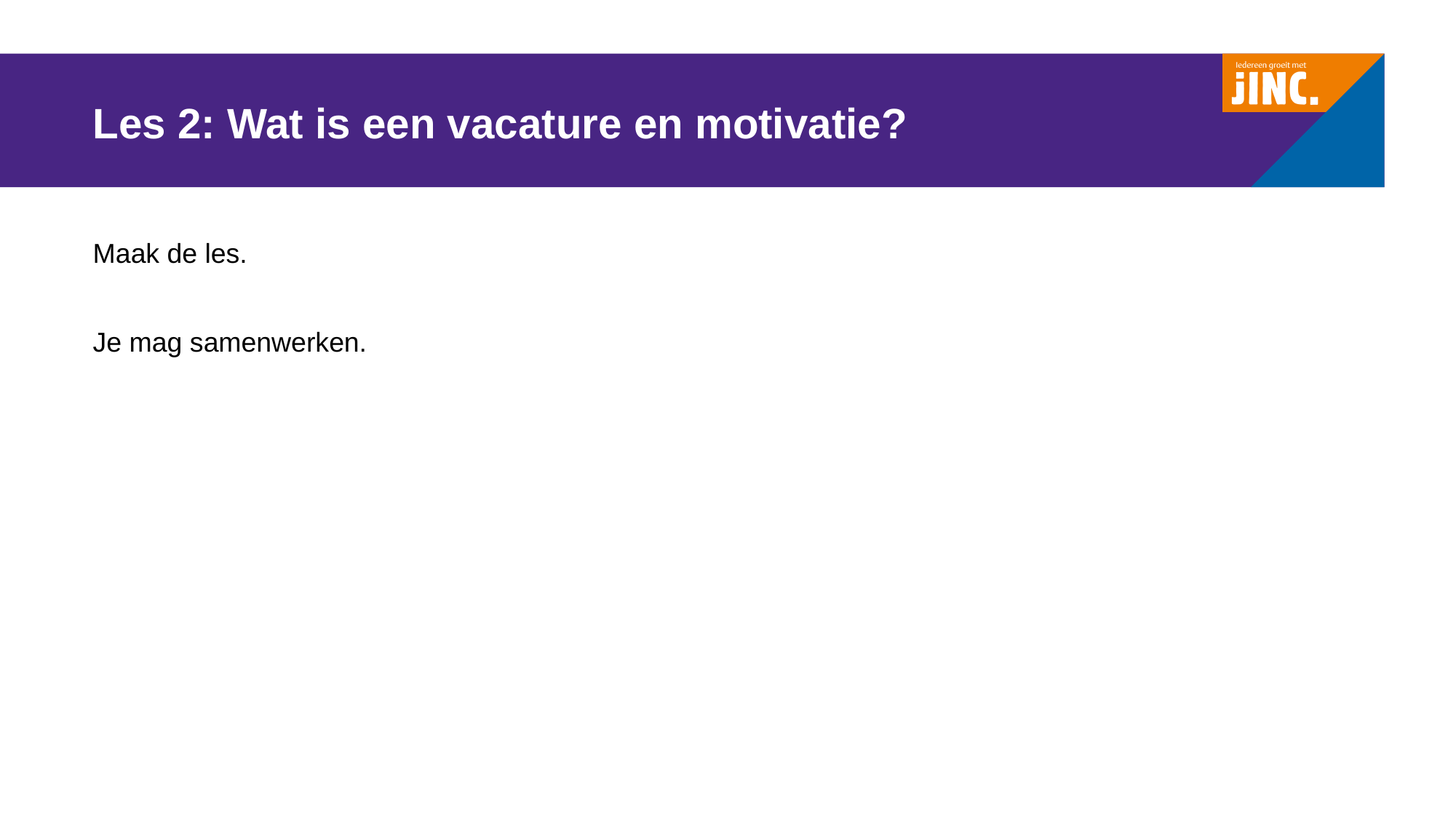

# Les 2: Wat is een vacature en motivatie?
Maak de les.

Je mag samenwerken.